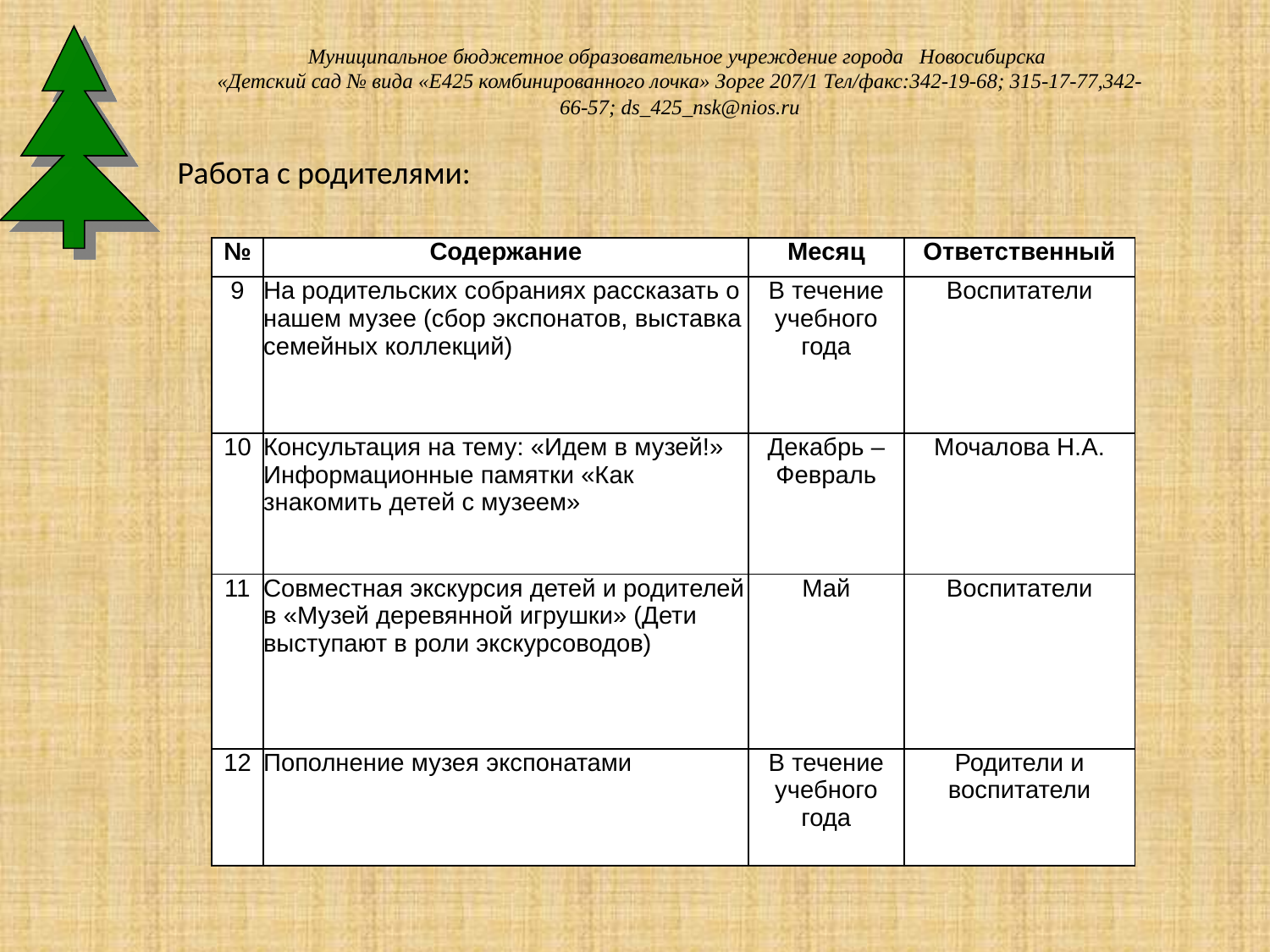

Муниципальное бюджетное образовательное учреждение города   Новосибирска
«Детский сад № вида «Е425 комбинированного лочка» Зорге 207/1 Тел/факс:342-19-68; 315-17-77,342-66-57; ds_425_nsk@nios.ru
Работа с родителями:
| № | Содержание | Месяц | Ответственный |
| --- | --- | --- | --- |
| 9 | На родительских собраниях рассказать о нашем музее (сбор экспонатов, выставка семейных коллекций) | В течение учебного года | Воспитатели |
| 10 | Консультация на тему: «Идем в музей!» Информационные памятки «Как знакомить детей с музеем» | Декабрь – Февраль | Мочалова Н.А. |
| 11 | Совместная экскурсия детей и родителей в «Музей деревянной игрушки» (Дети выступают в роли экскурсоводов) | Май | Воспитатели |
| 12 | Пополнение музея экспонатами | В течение учебного года | Родители и воспитатели |